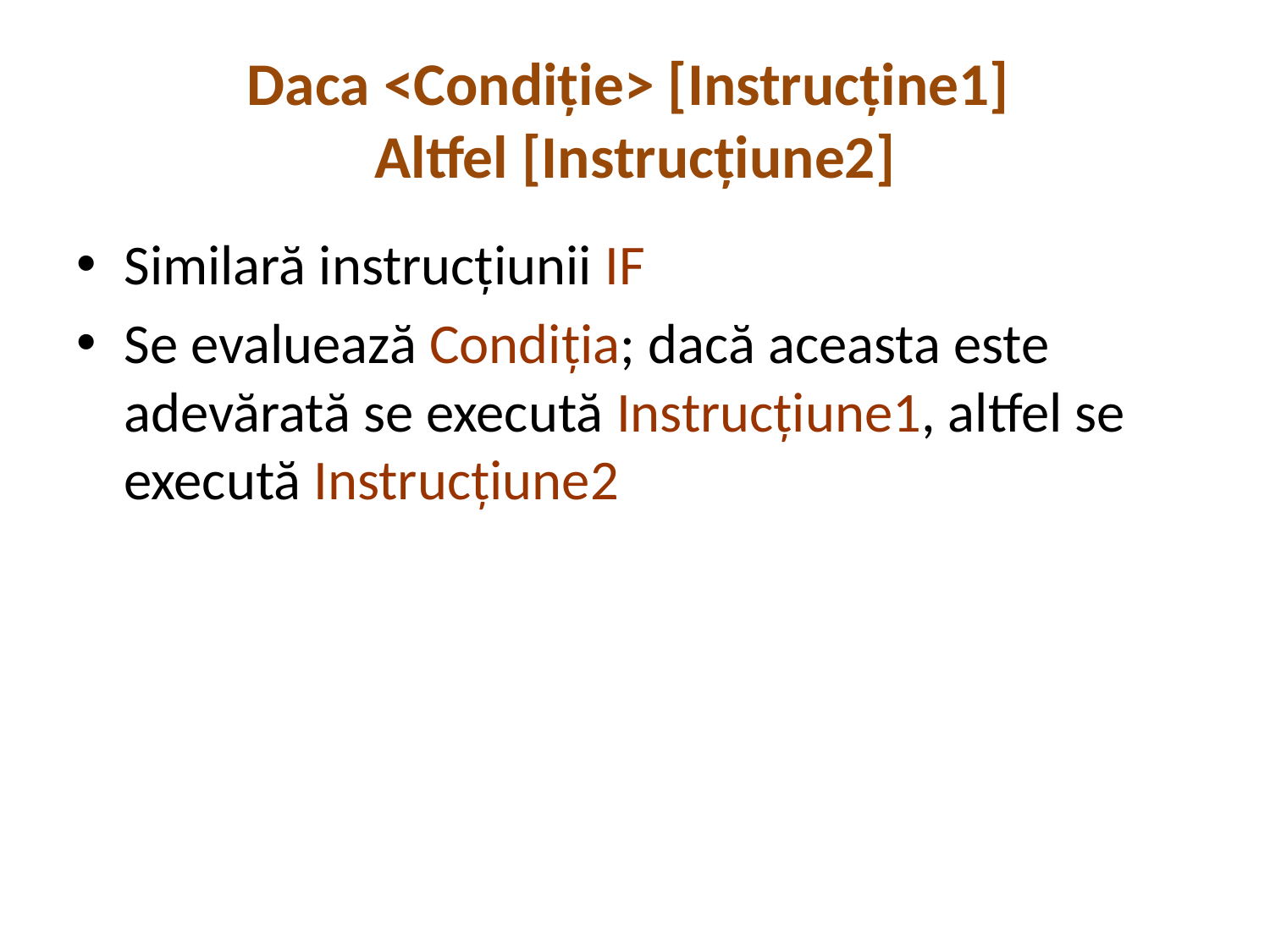

# Daca <Condiție> [Instrucține1] Altfel [Instrucțiune2]
Similară instrucțiunii IF
Se evaluează Condiția; dacă aceasta este adevărată se execută Instrucțiune1, altfel se execută Instrucțiune2